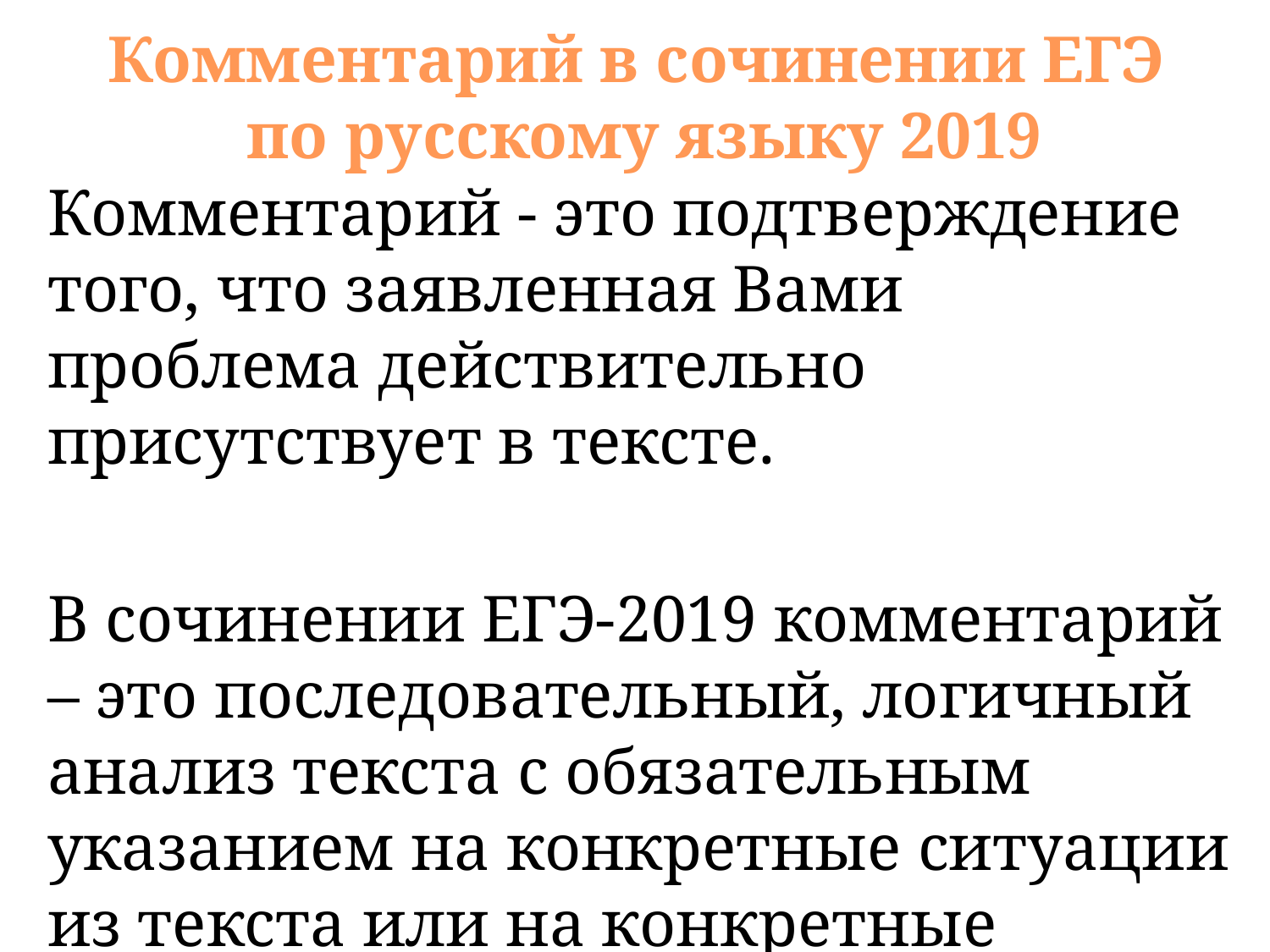

# Комментарий в сочинении ЕГЭ по русскому языку 2019
Комментарий - это подтверждение того, что заявленная Вами проблема действительно присутствует в тексте.

В сочинении ЕГЭ-2019 комментарий – это последовательный, логичный анализ текста с обязательным указанием на конкретные ситуации из текста или на конкретные размышления автора.